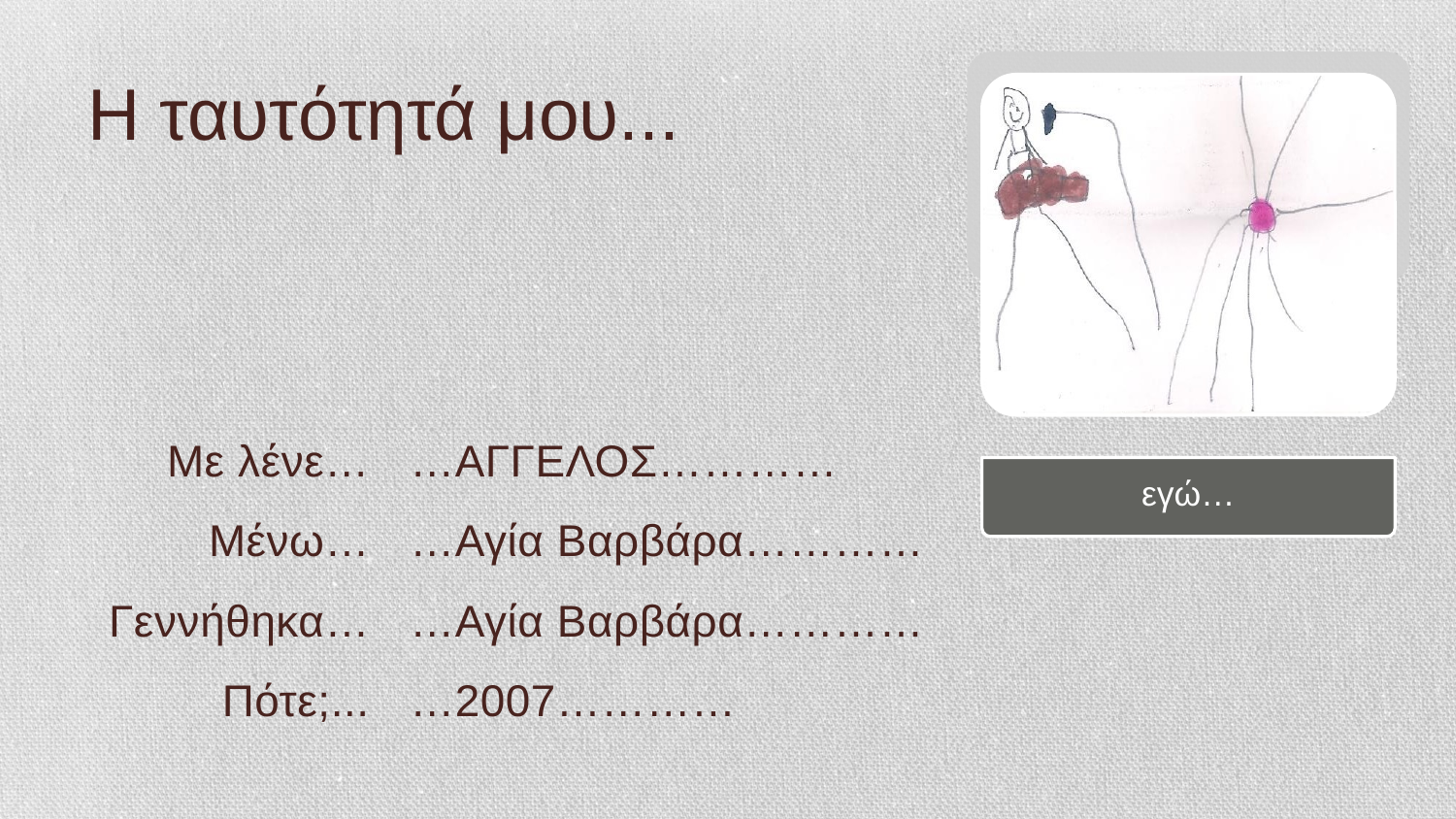

εγώ…
…ΑΓΓΕΛΟΣ…………
…Αγία Βαρβάρα…………
…Αγία Βαρβάρα…………
…2007…………